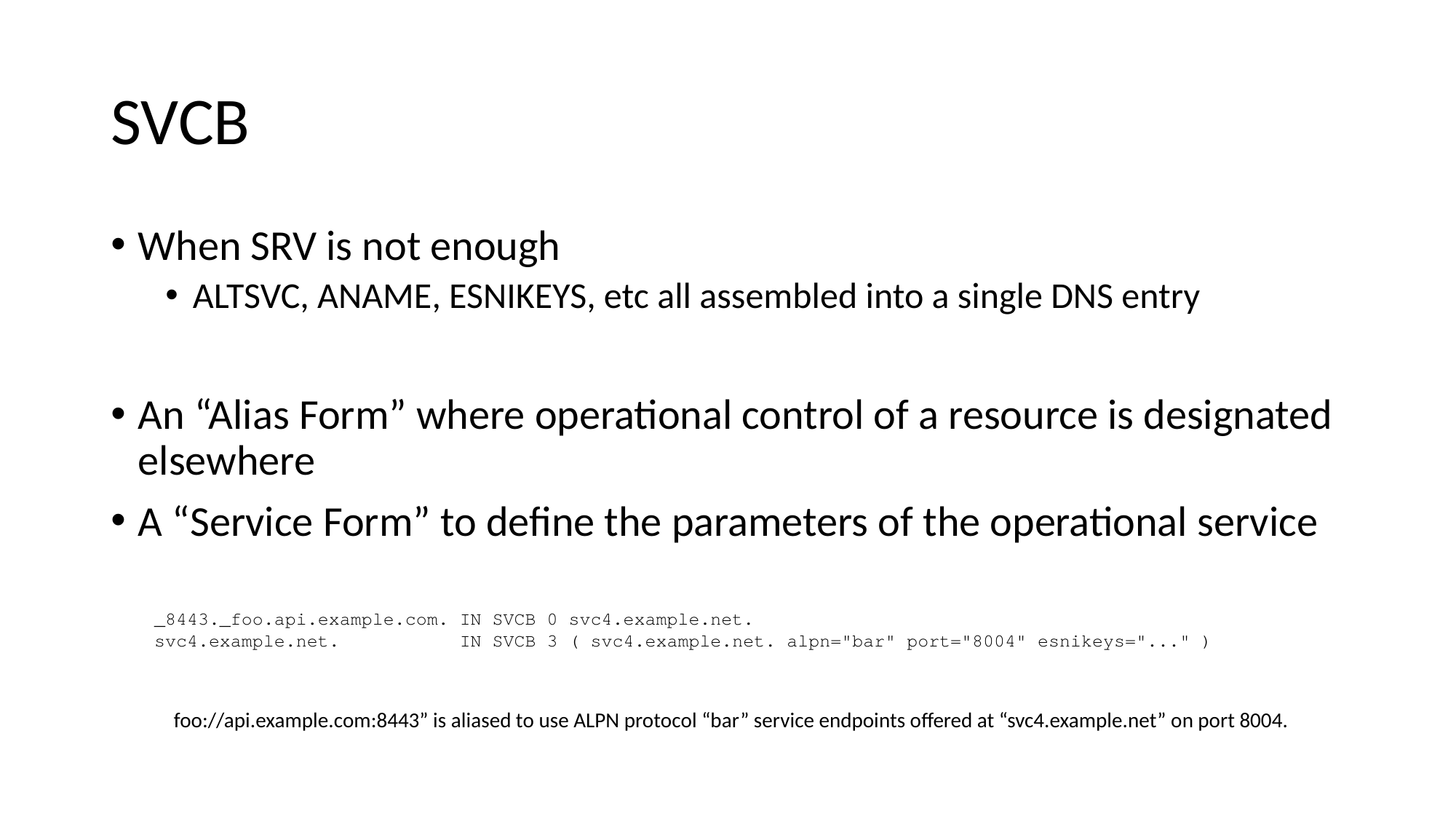

# SVCB
When SRV is not enough
ALTSVC, ANAME, ESNIKEYS, etc all assembled into a single DNS entry

An “Alias Form” where operational control of a resource is designated elsewhere
A “Service Form” to define the parameters of the operational service
_8443._foo.api.example.com. IN SVCB 0 svc4.example.net.
svc4.example.net.           IN SVCB 3 ( svc4.example.net. alpn="bar" port="8004" esnikeys="..." )
foo://api.example.com:8443” is aliased to use ALPN protocol “bar” service endpoints offered at “svc4.example.net” on port 8004.